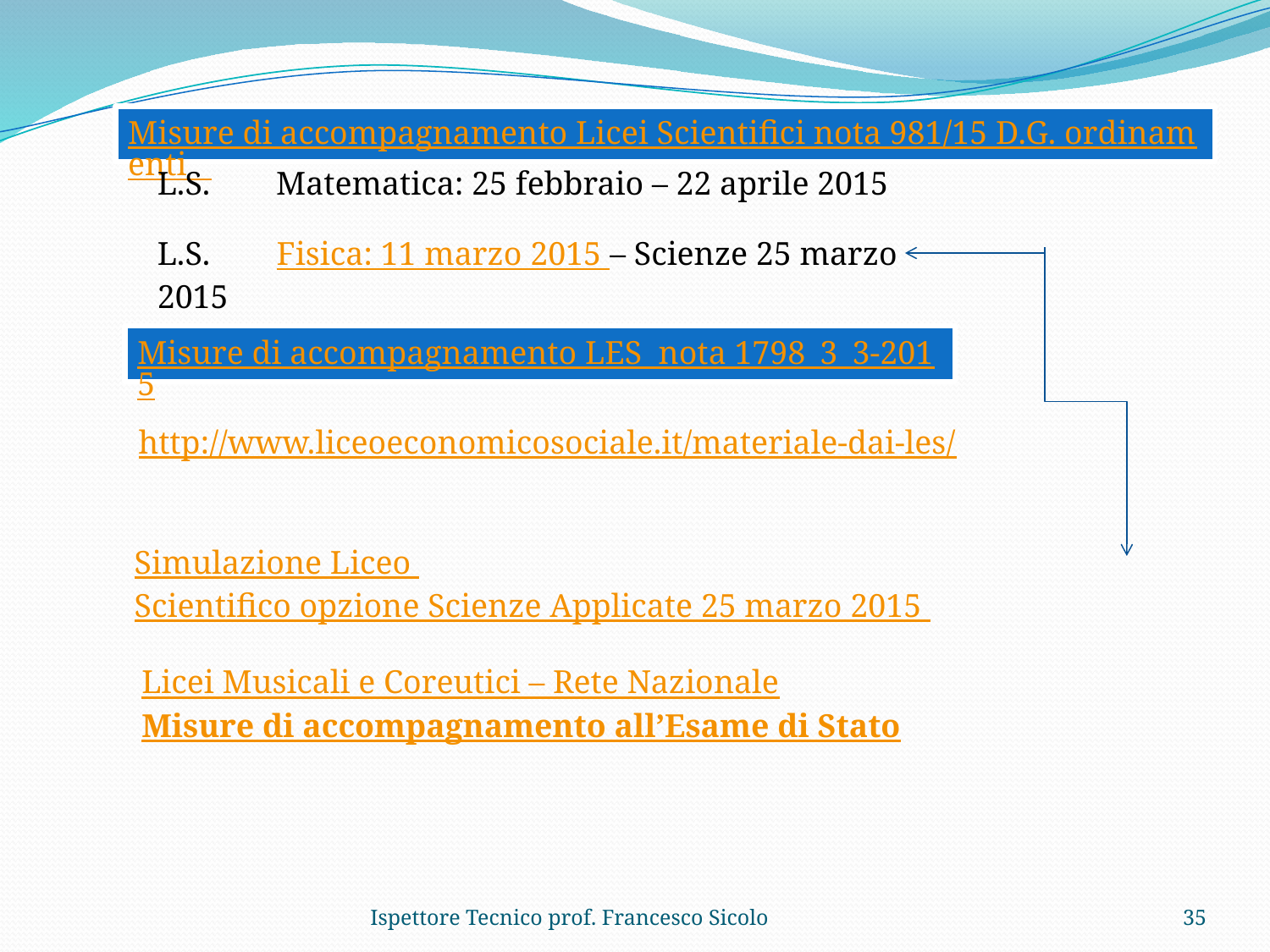

Misure di accompagnamento Licei Scientifici nota 981/15 D.G. ordinamenti
L.S.        Matematica: 25 febbraio – 22 aprile 2015
L.S.        Fisica: 11 marzo 2015 – Scienze 25 marzo 2015
Misure di accompagnamento LES  nota 1798_3_3-2015
http://www.liceoeconomicosociale.it/materiale-dai-les/
Simulazione Liceo Scientifico opzione Scienze Applicate 25 marzo 2015
Licei Musicali e Coreutici – Rete Nazionale
Misure di accompagnamento all’Esame di Stato
Ispettore Tecnico prof. Francesco Sicolo
35